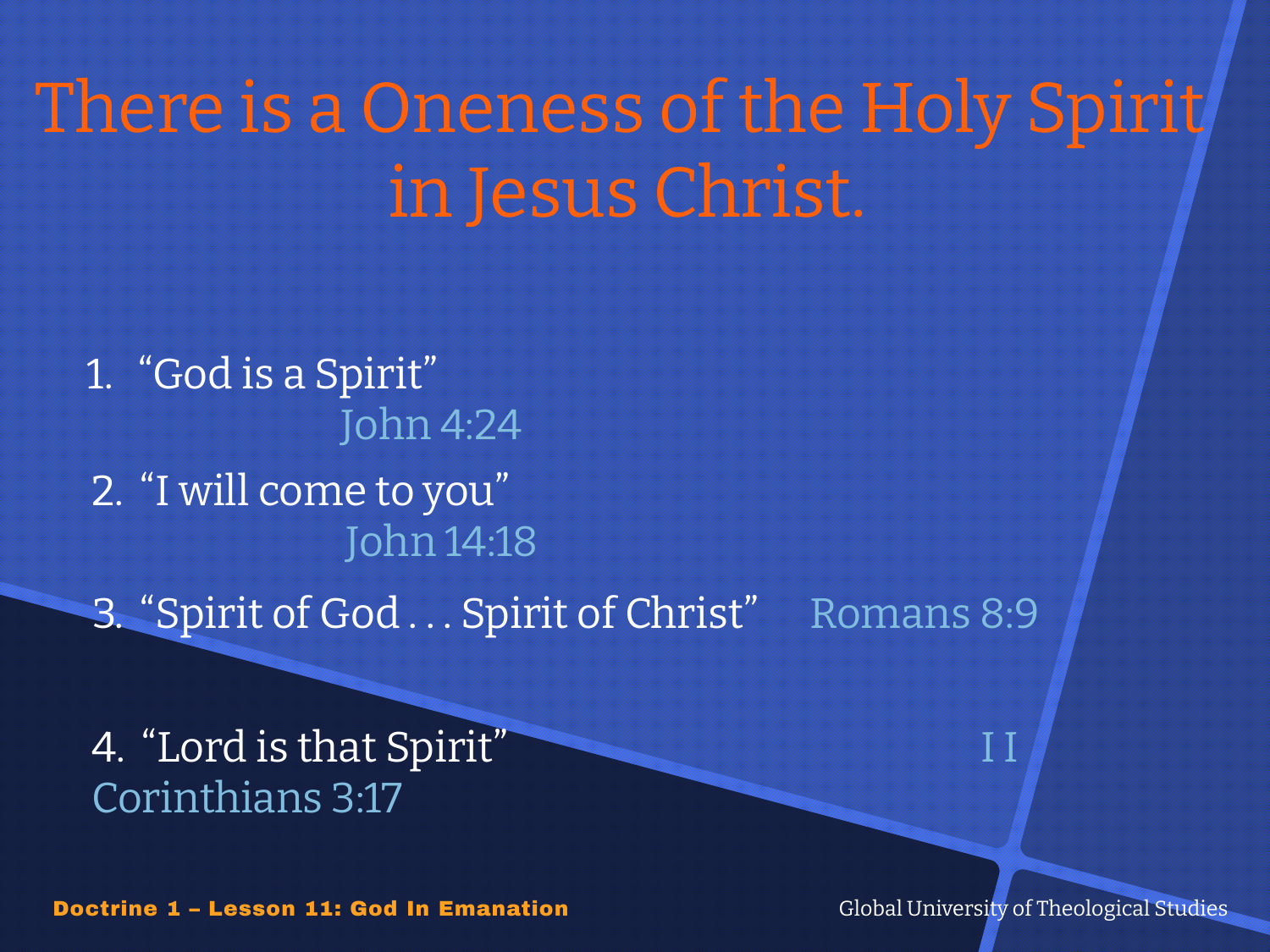

There is a Oneness of the Holy Spirit
in Jesus Christ.
1.   “God is a Spirit”							John 4:24
2.  “I will come to you” 						John 14:18
3.  “Spirit of God . . . Spirit of Christ”      Romans 8:9
4.  “Lord is that Spirit”				I I Corinthians 3:17
Doctrine 1 – Lesson 11: God In Emanation                                  Global University of Theological Studies